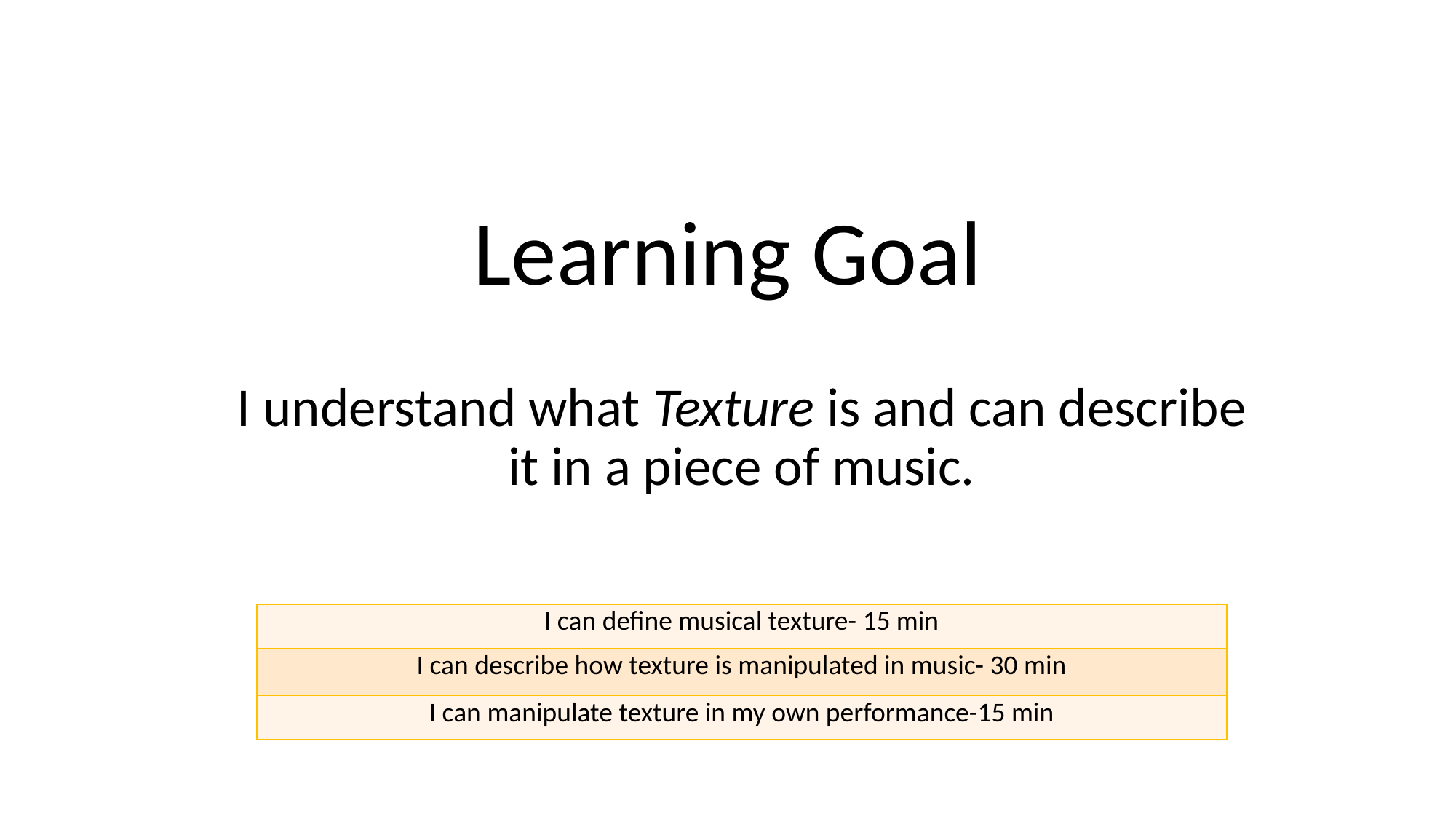

# Learning Goal
I understand what Texture is and can describe it in a piece of music.

| I can define musical texture- 15 min |
| --- |
| I can describe how texture is manipulated in music- 30 min |
| I can manipulate texture in my own performance-15 min |